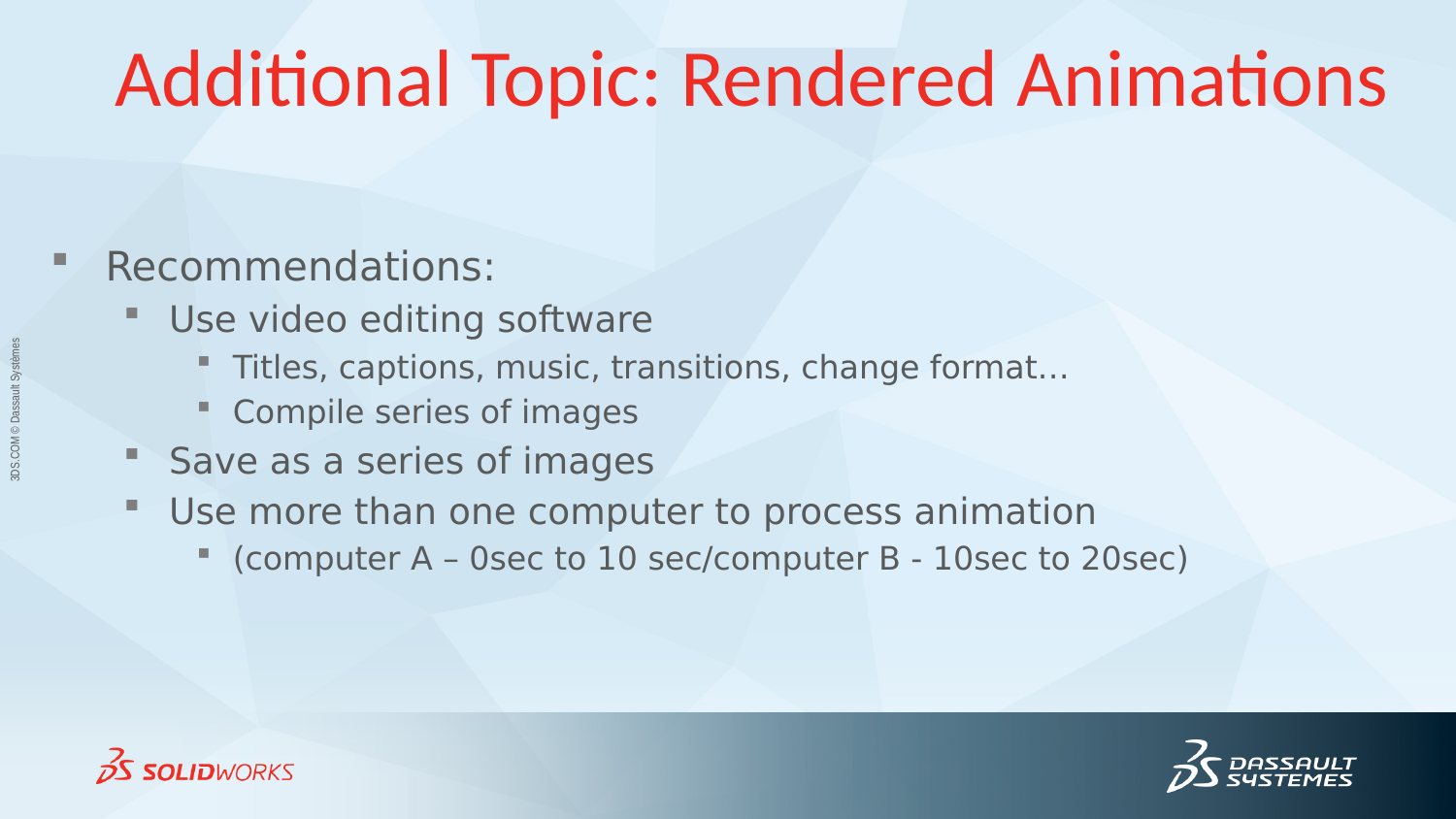

# Additional Topic: Rendered Animations
Recommendations:
Use video editing software
Titles, captions, music, transitions, change format…
Compile series of images
Save as a series of images
Use more than one computer to process animation
(computer A – 0sec to 10 sec/computer B - 10sec to 20sec)